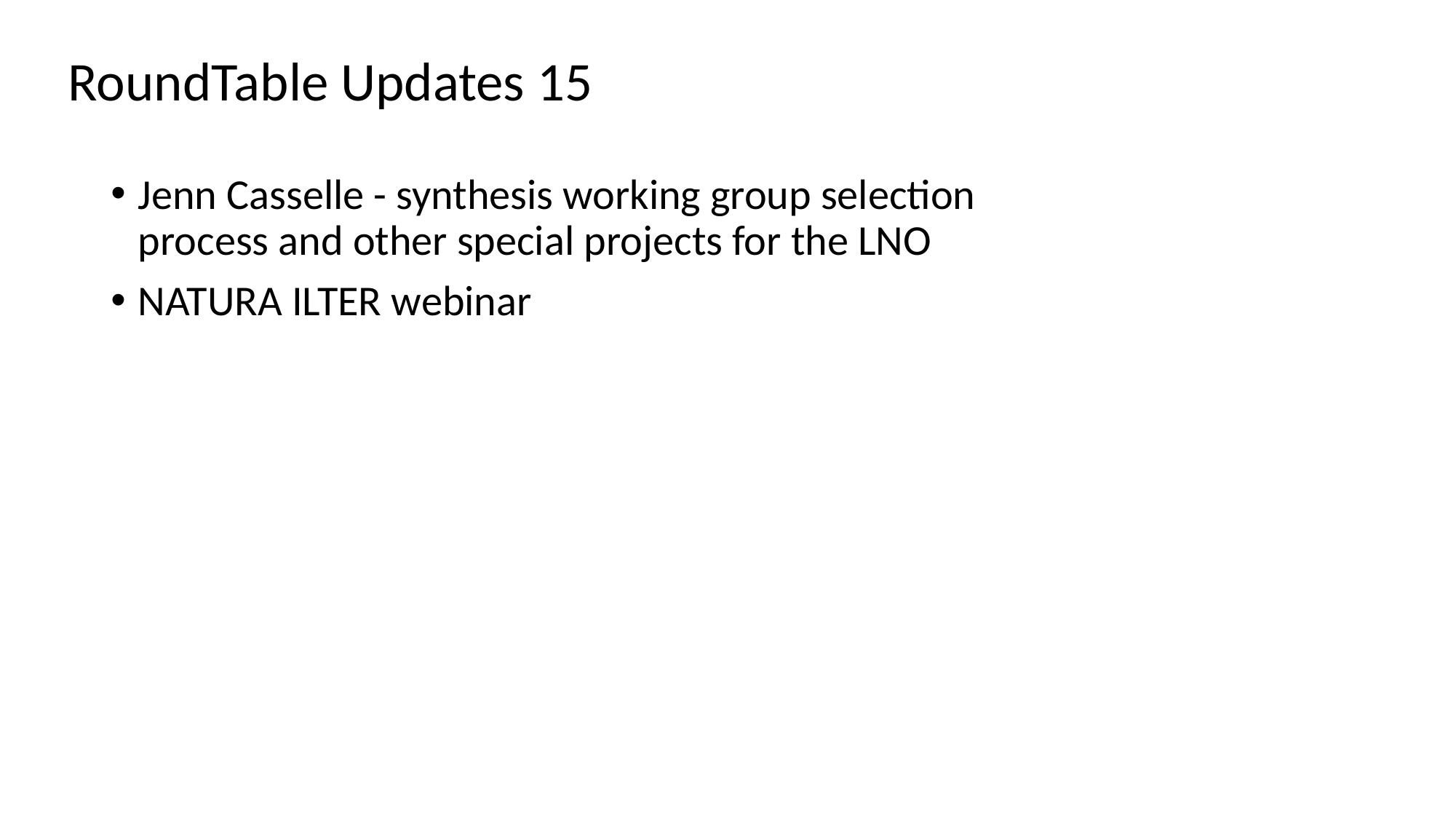

# RoundTable Updates 15
Jenn Casselle - synthesis working group selection process and other special projects for the LNO
NATURA ILTER webinar